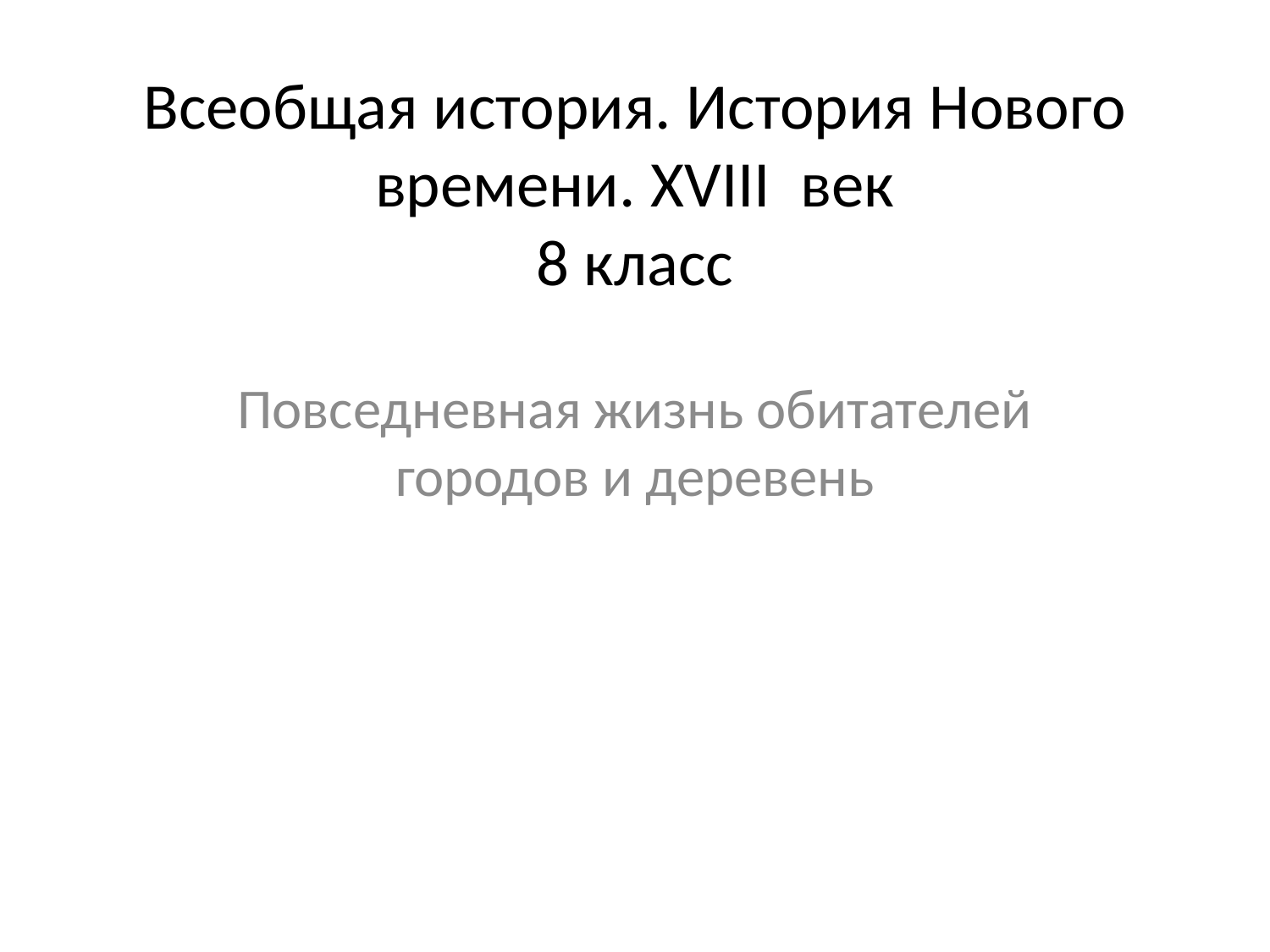

Всеобщая история. История Нового времени. XVIII  век
8 класс
Повседневная жизнь обитателей городов и деревень